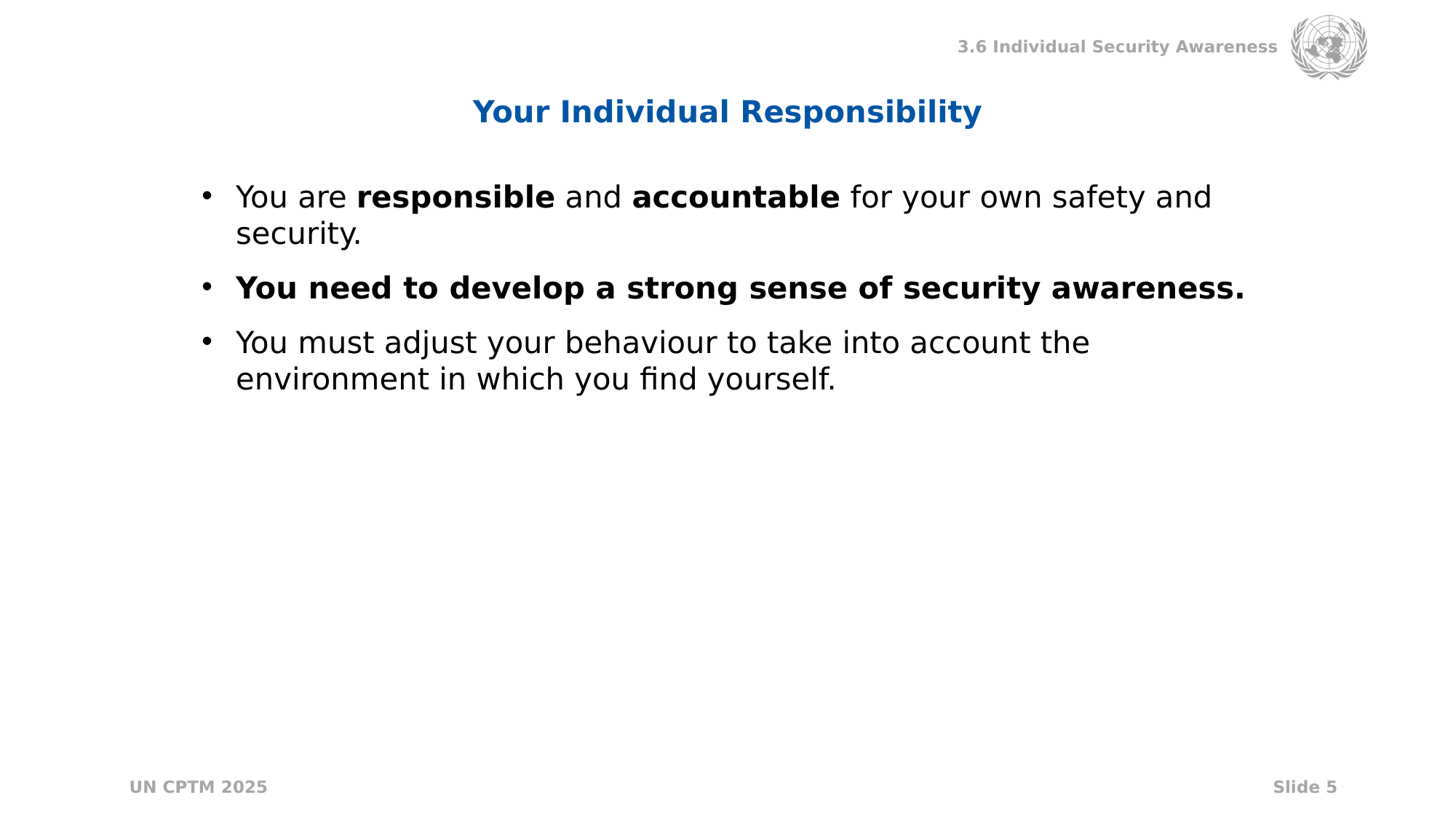

Your Individual Responsibility
You are responsible and accountable for your own safety and security.
You need to develop a strong sense of security awareness.
You must adjust your behaviour to take into account the environment in which you find yourself.